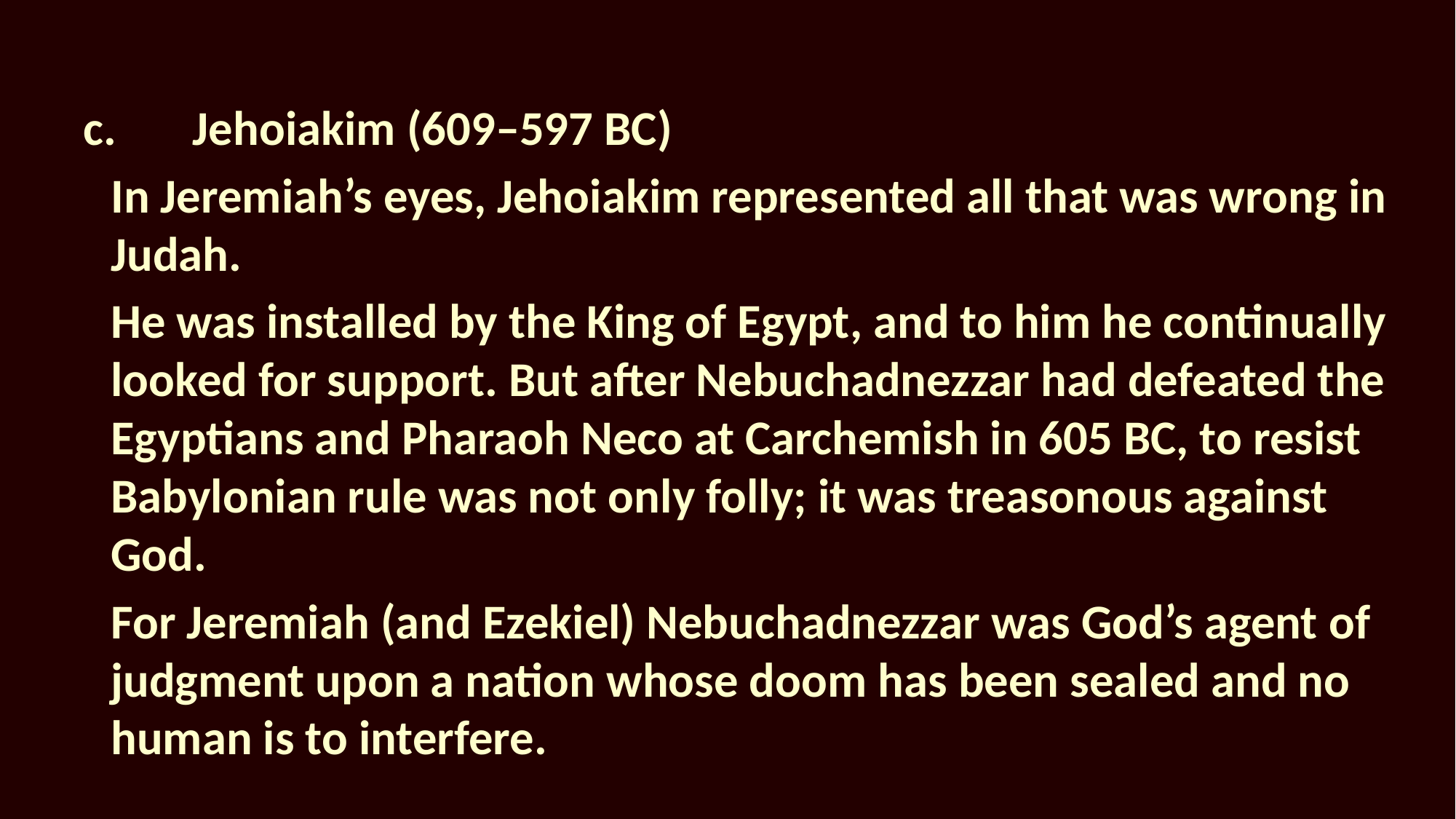

c.	Jehoiakim (609–597 BC)
In Jeremiah’s eyes, Jehoiakim represented all that was wrong in Judah.
He was installed by the King of Egypt, and to him he continually looked for support. But after Nebuchadnezzar had defeated the Egyptians and Pharaoh Neco at Carchemish in 605 BC, to resist Babylonian rule was not only folly; it was treasonous against God.
For Jeremiah (and Ezekiel) Nebuchadnezzar was God’s agent of judgment upon a nation whose doom has been sealed and no human is to interfere.